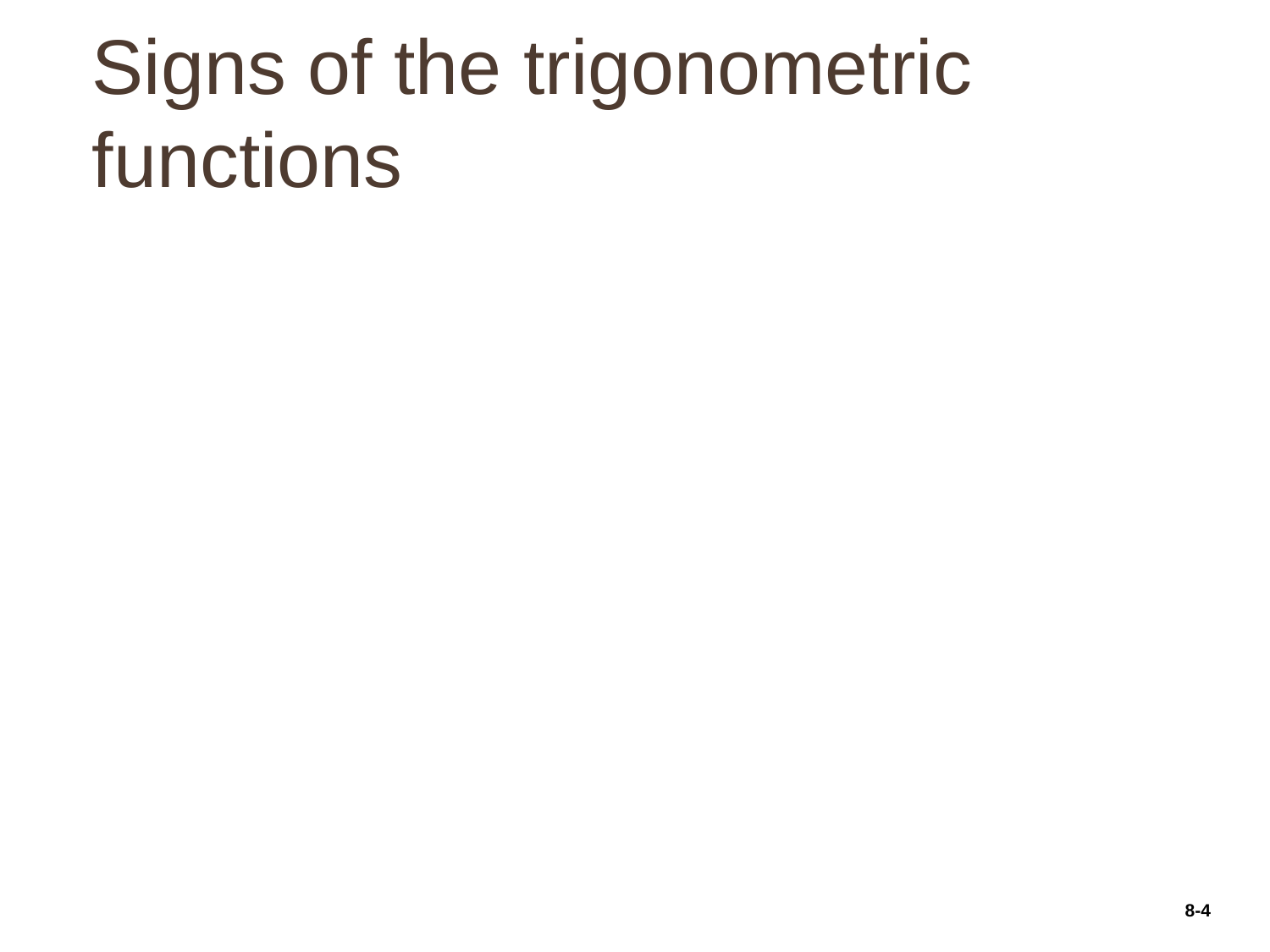

# Signs of the trigonometric functions
8-4

| obtuse angles | negative angles |
| --- | --- |
| angles greater than one revolution | angles with terminal sides on the coordinate axis |

θ

θ

θ

8-4